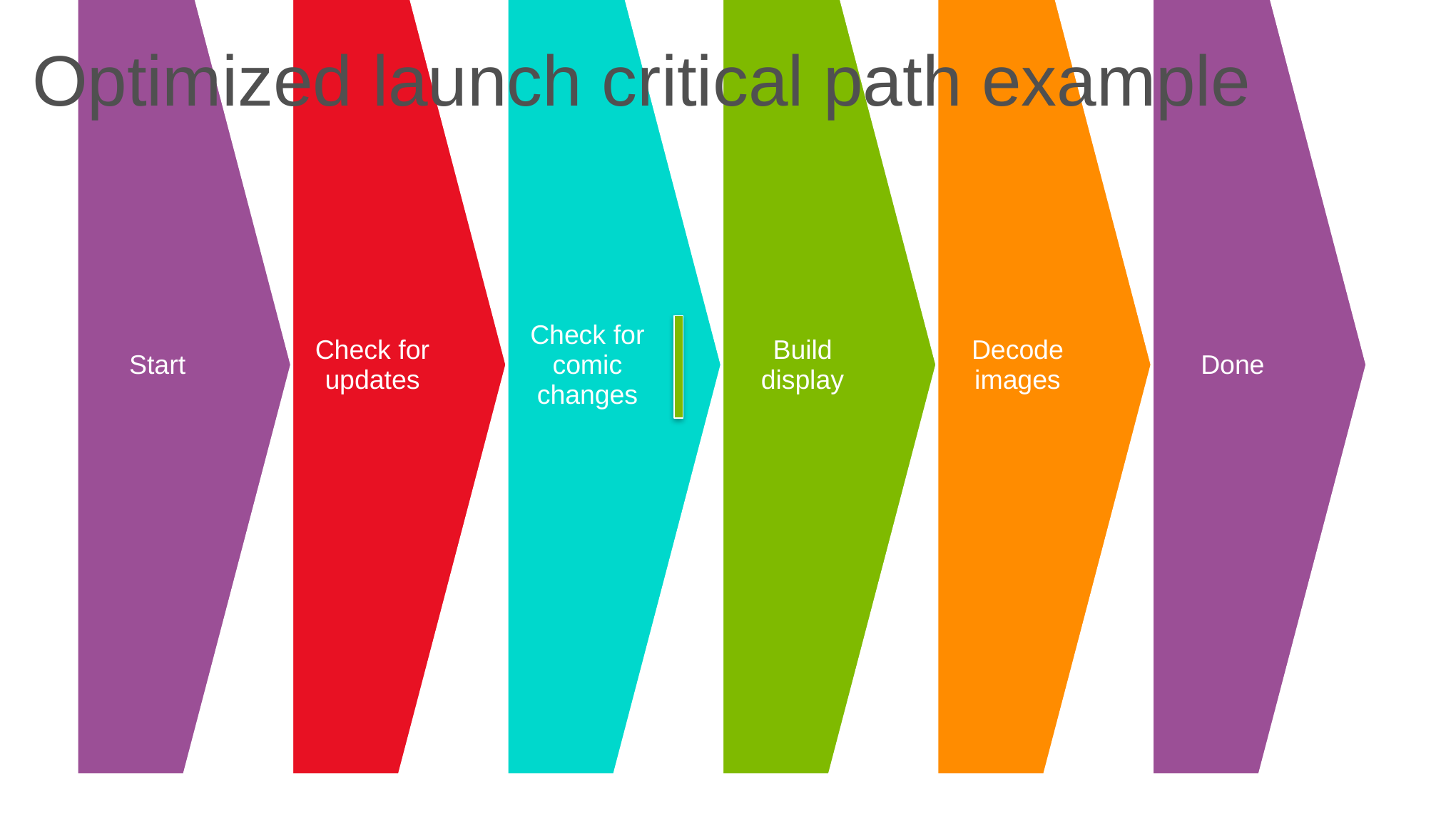

Start
Check for updates
Done
Check for comic changes
Build display
Decode images
# Optimized launch critical path example